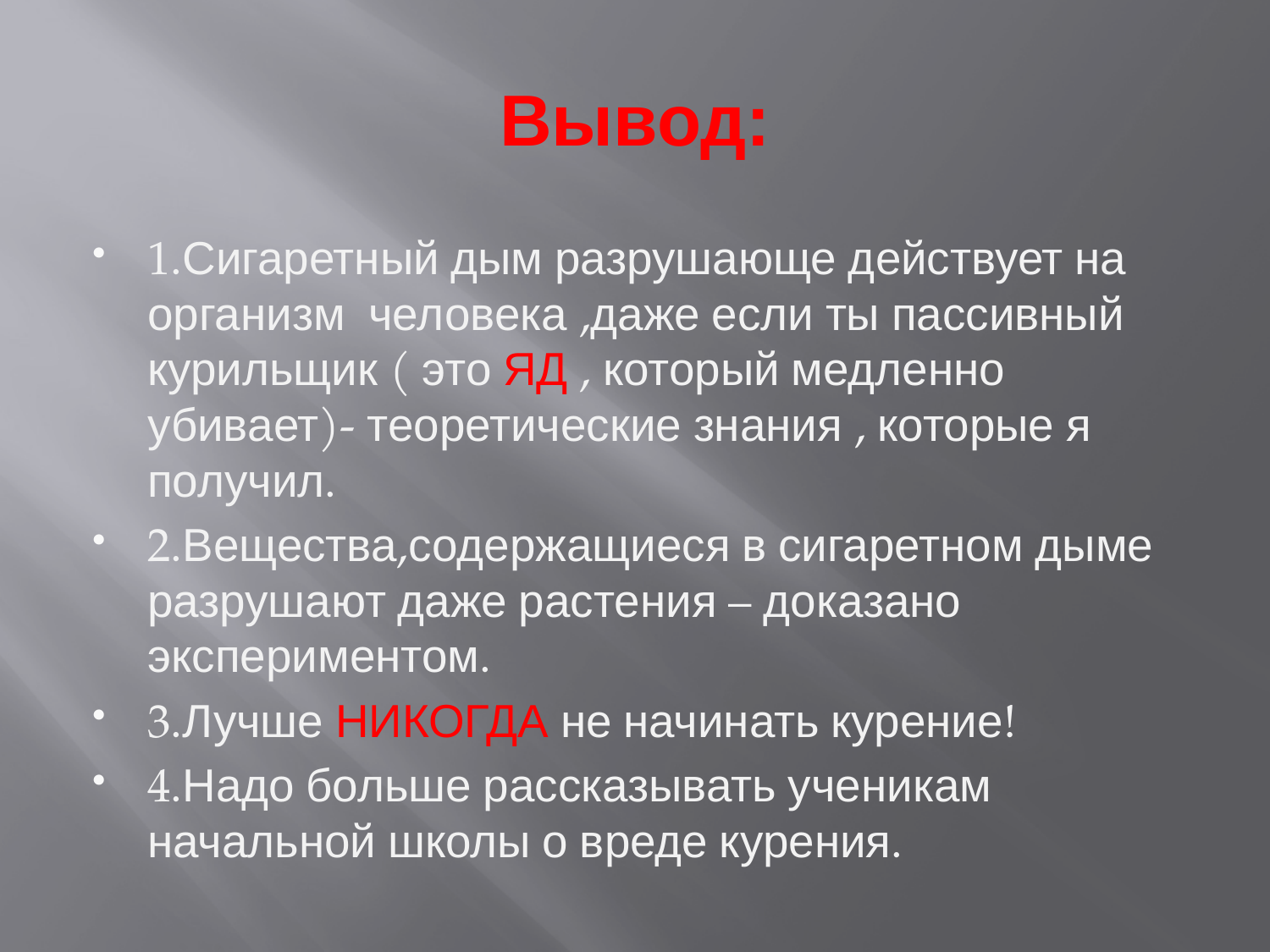

# Вывод:
1.Сигаретный дым разрушающе действует на организм  человека ,даже если ты пассивный курильщик ( это ЯД , который медленно убивает)- теоретические знания , которые я получил.
2.Вещества,содержащиеся в сигаретном дыме разрушают даже растения – доказано экспериментом.
3.Лучше НИКОГДА не начинать курение!
4.Надо больше рассказывать ученикам начальной школы о вреде курения.